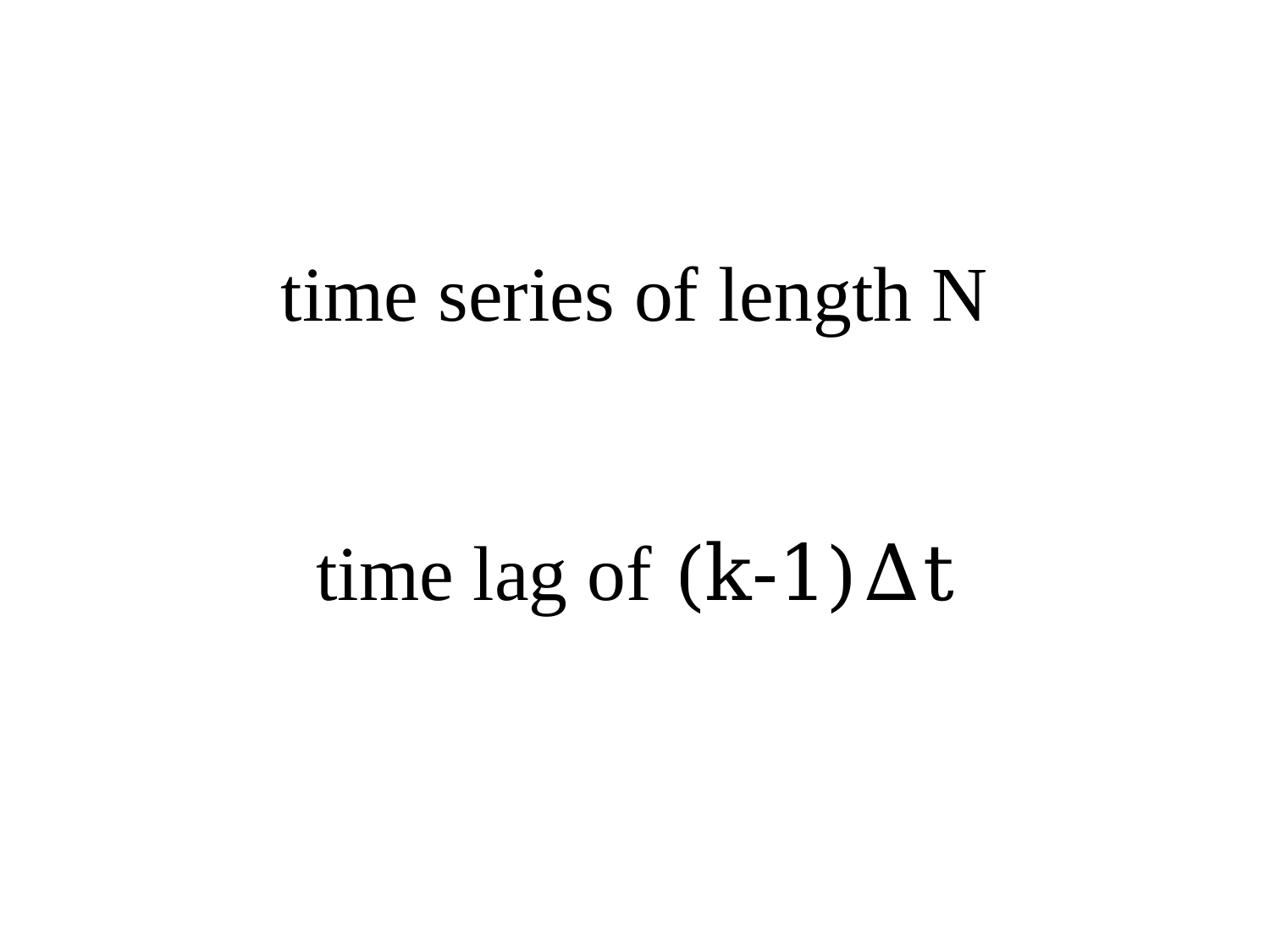

# time series of length N time lag of (k-1)Δt